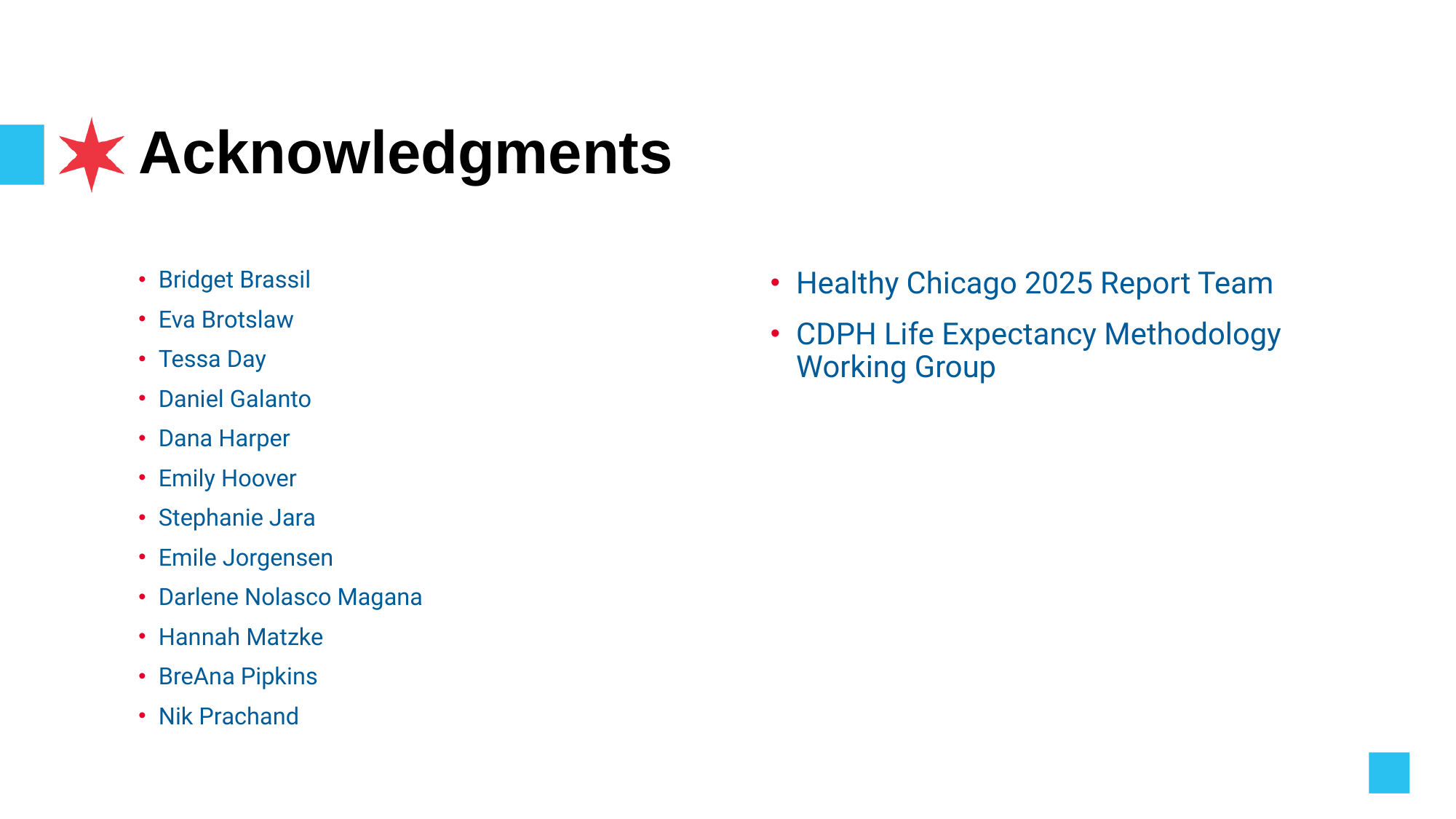

# Acknowledgments
Bridget Brassil
Eva Brotslaw
Tessa Day
Daniel Galanto
Dana Harper
Emily Hoover
Stephanie Jara
Emile Jorgensen
Darlene Nolasco Magana
Hannah Matzke
BreAna Pipkins
Nik Prachand
Healthy Chicago 2025 Report Team
CDPH Life Expectancy Methodology Working Group